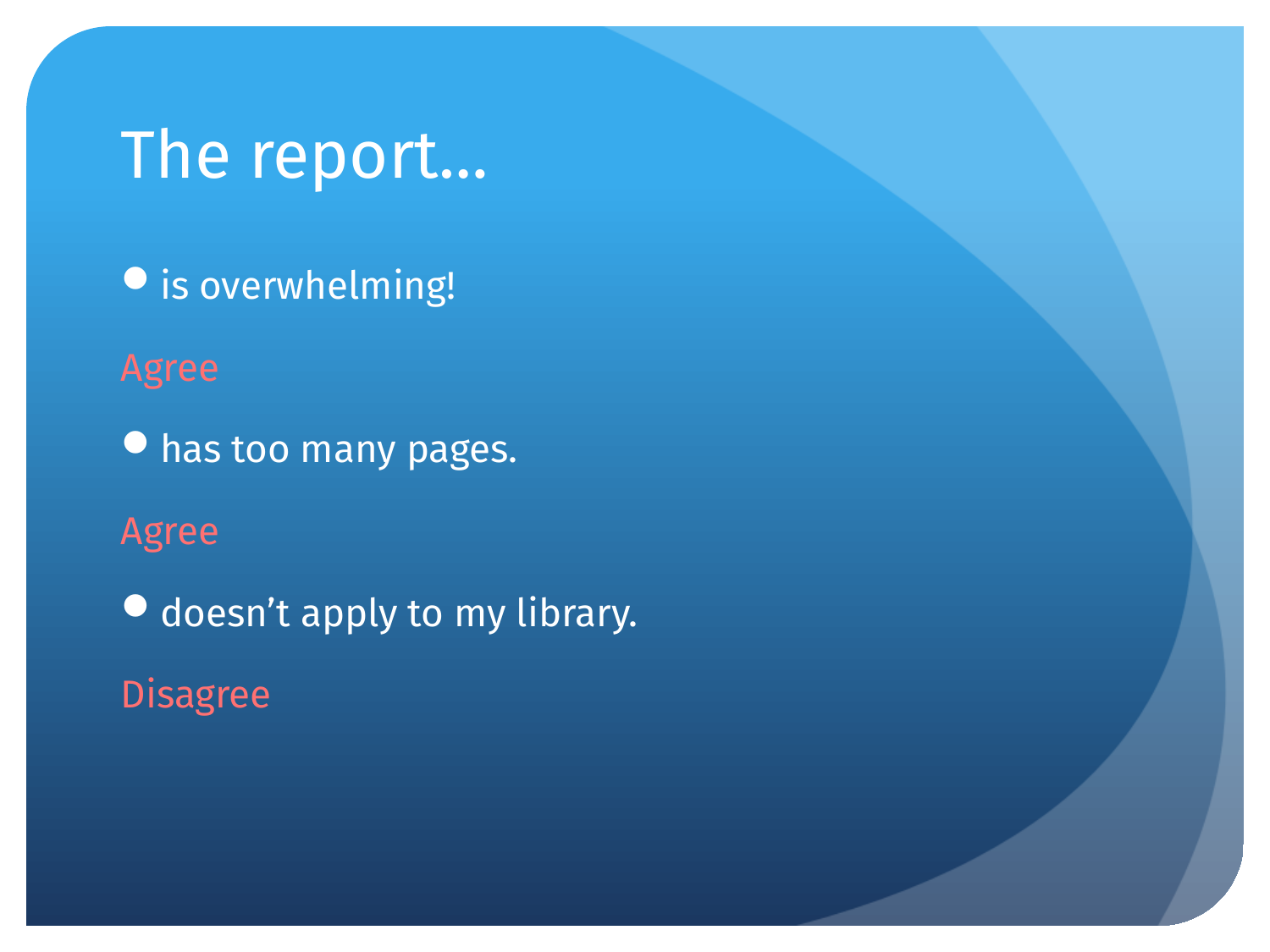

# The report…
is overwhelming!
Agree
has too many pages.
Agree
doesn’t apply to my library.
Disagree